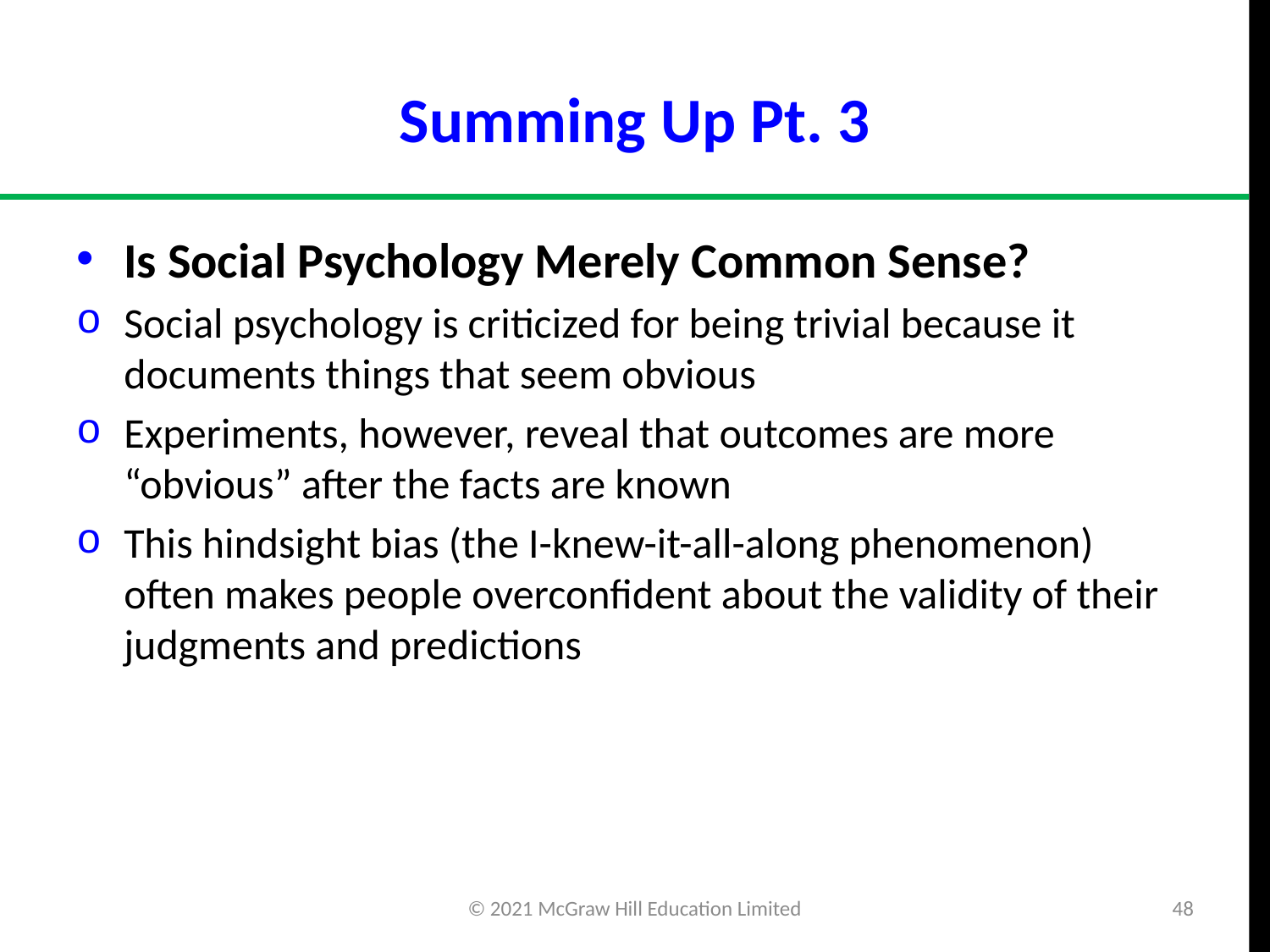

# Summing Up Pt. 3
Is Social Psychology Merely Common Sense?
Social psychology is criticized for being trivial because it documents things that seem obvious
Experiments, however, reveal that outcomes are more “obvious” after the facts are known
This hindsight bias (the I-knew-it-all-along phenomenon) often makes people overconfident about the validity of their judgments and predictions
© 2021 McGraw Hill Education Limited
48